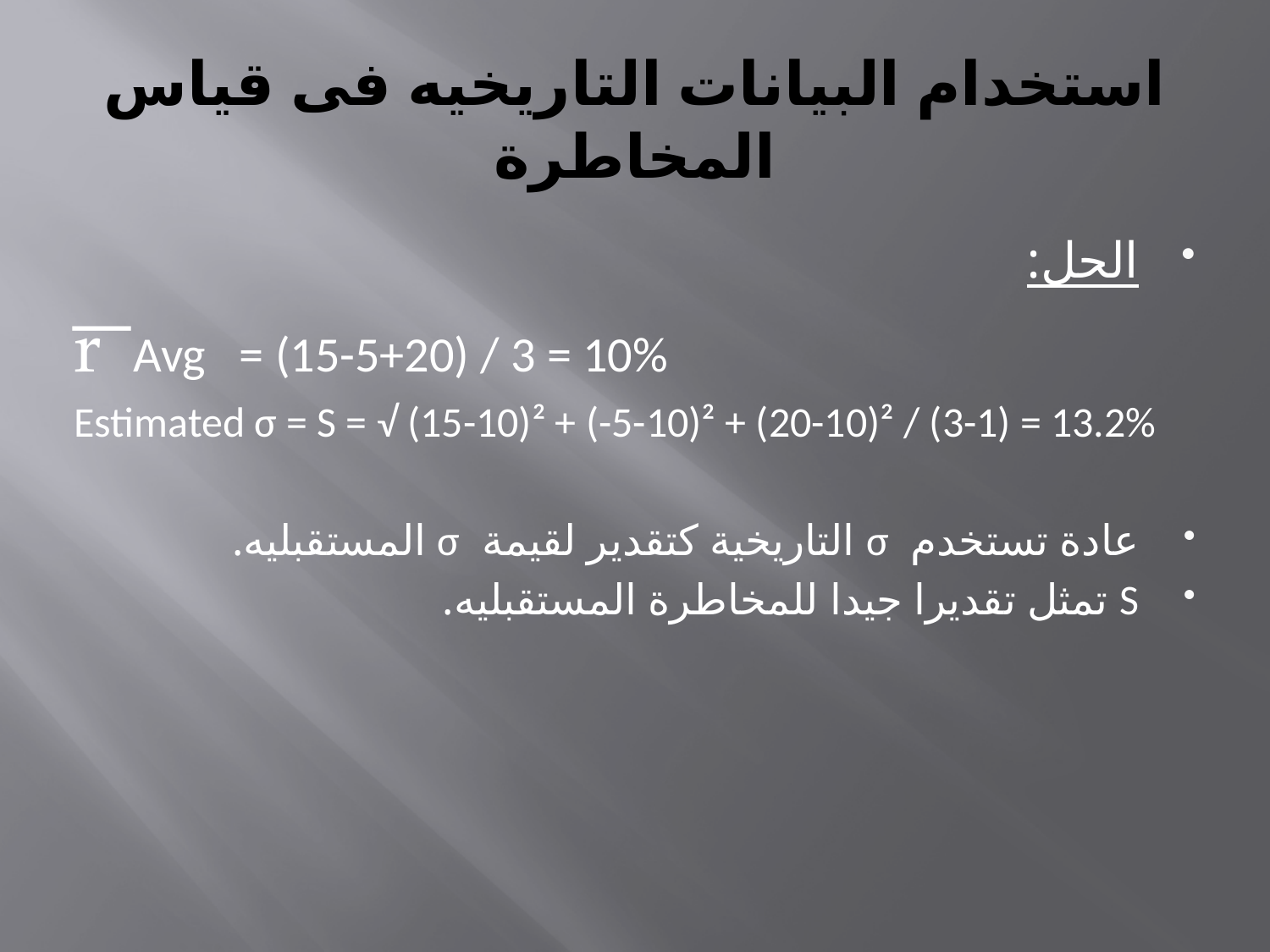

# استخدام البيانات التاريخيه فى قياس المخاطرة
الحل:
r͞  Avg   = (15-5+20) / 3 = 10%
Estimated σ = S = √ (15-10)² + (-5-10)² + (20-10)² / (3-1) = 13.2%

عادة تستخدم  σ التاريخية كتقدير لقيمة  σ المستقبليه.
S تمثل تقديرا جيدا للمخاطرة المستقبليه.